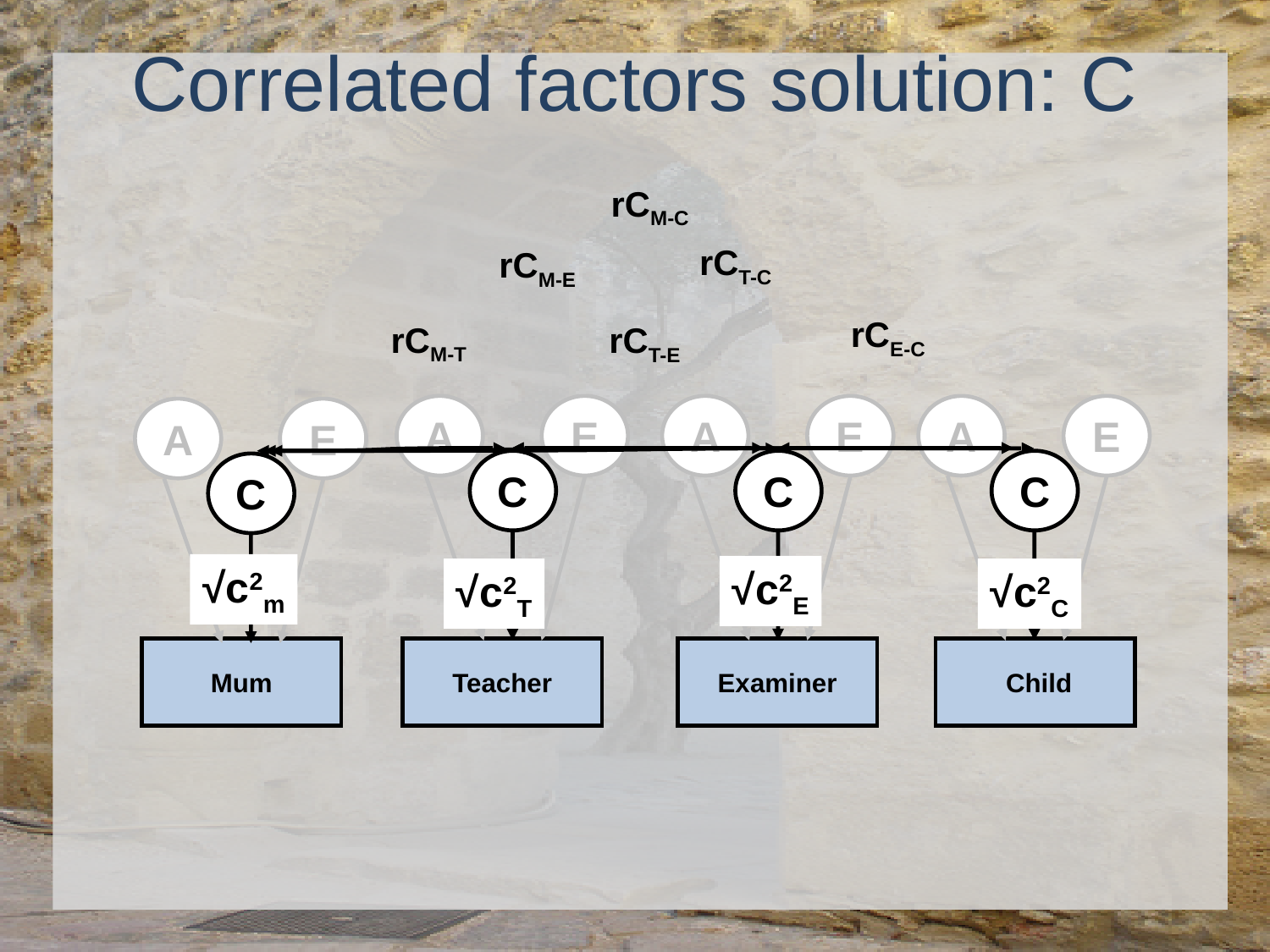

Correlated factors solution: C

rCM-C
rCT-C
rCM-E
rCE-C
rCM-T
rCT-E
A
E
A
E
A
E
A
E
C
C
C
C

Teacher
Examiner
 Child
Mum
√c2m
√c2E
√c2T
√c2C